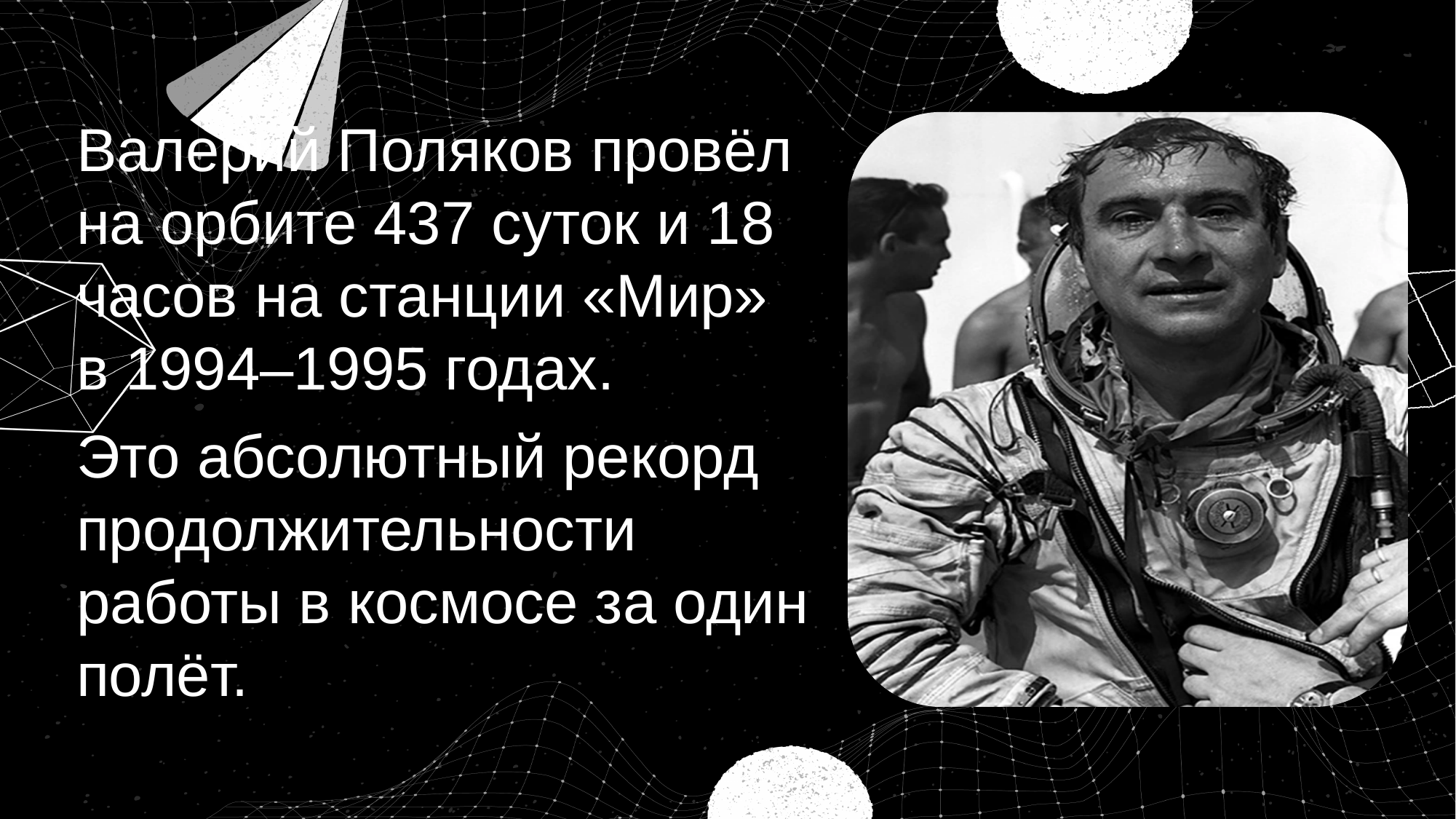

Валерий Поляков провёл на орбите 437 суток и 18 часов на станции «Мир» в 1994–1995 годах.
Это абсолютный рекорд продолжительности работы в космосе за один полёт.